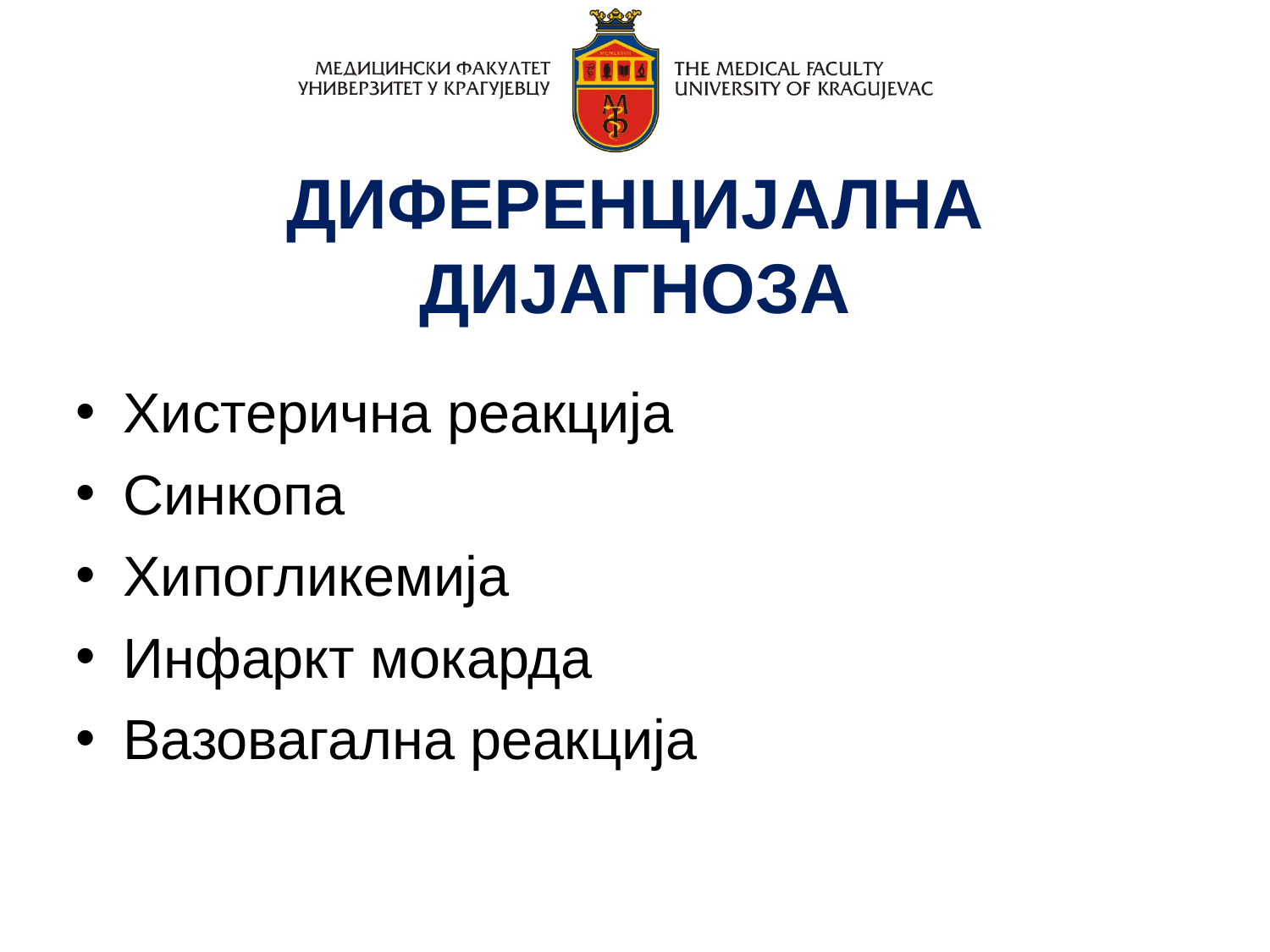

ДИФЕРЕНЦИЈАЛНА ДИЈАГНОЗА
Хистерична реакција
Синкопа
Хипогликемија
Инфаркт мокарда
Вазовагална реакција